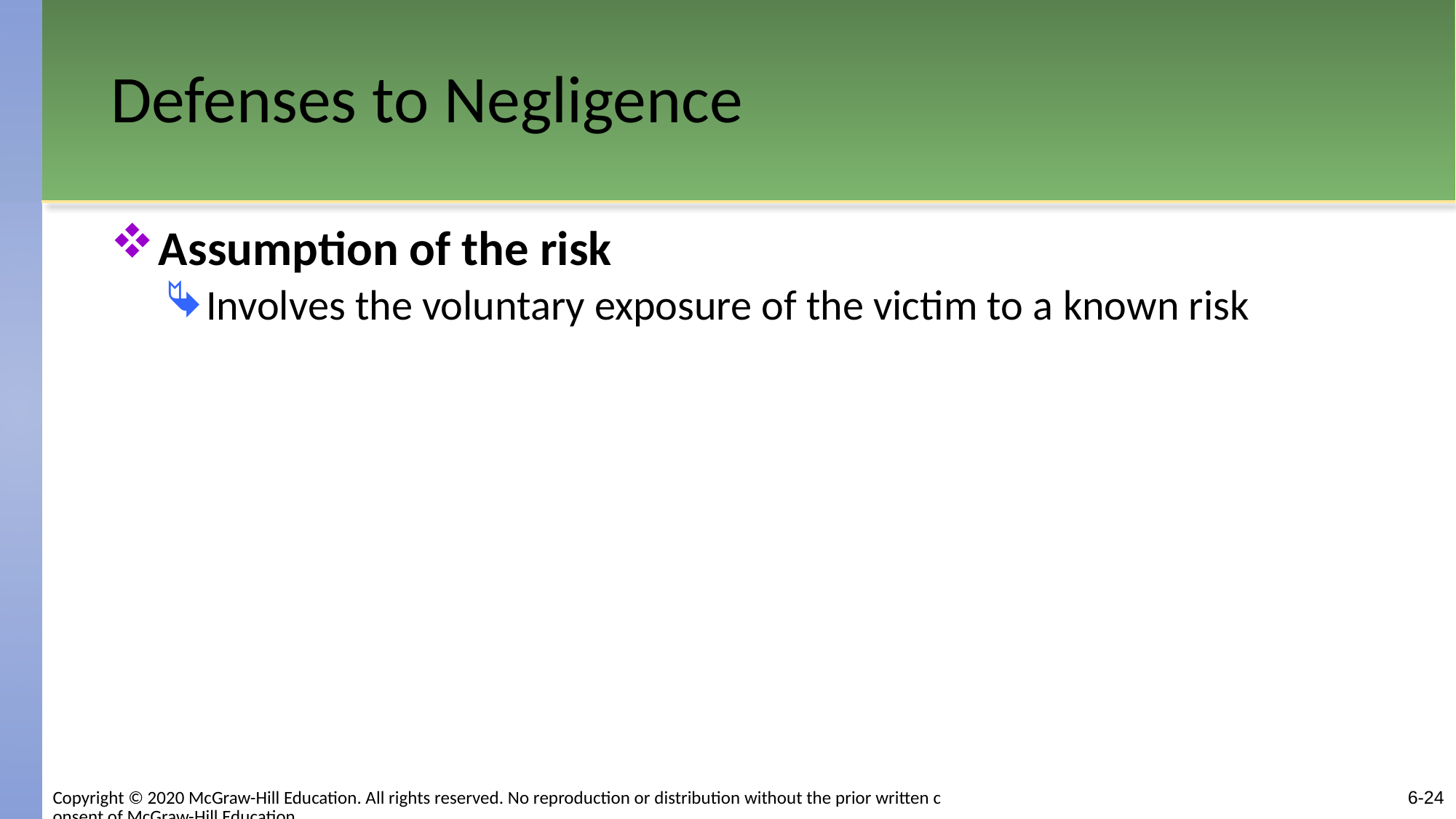

# Defenses to Negligence
Assumption of the risk
Involves the voluntary exposure of the victim to a known risk
6-24
Copyright © 2020 McGraw-Hill Education. All rights reserved. No reproduction or distribution without the prior written consent of McGraw-Hill Education.